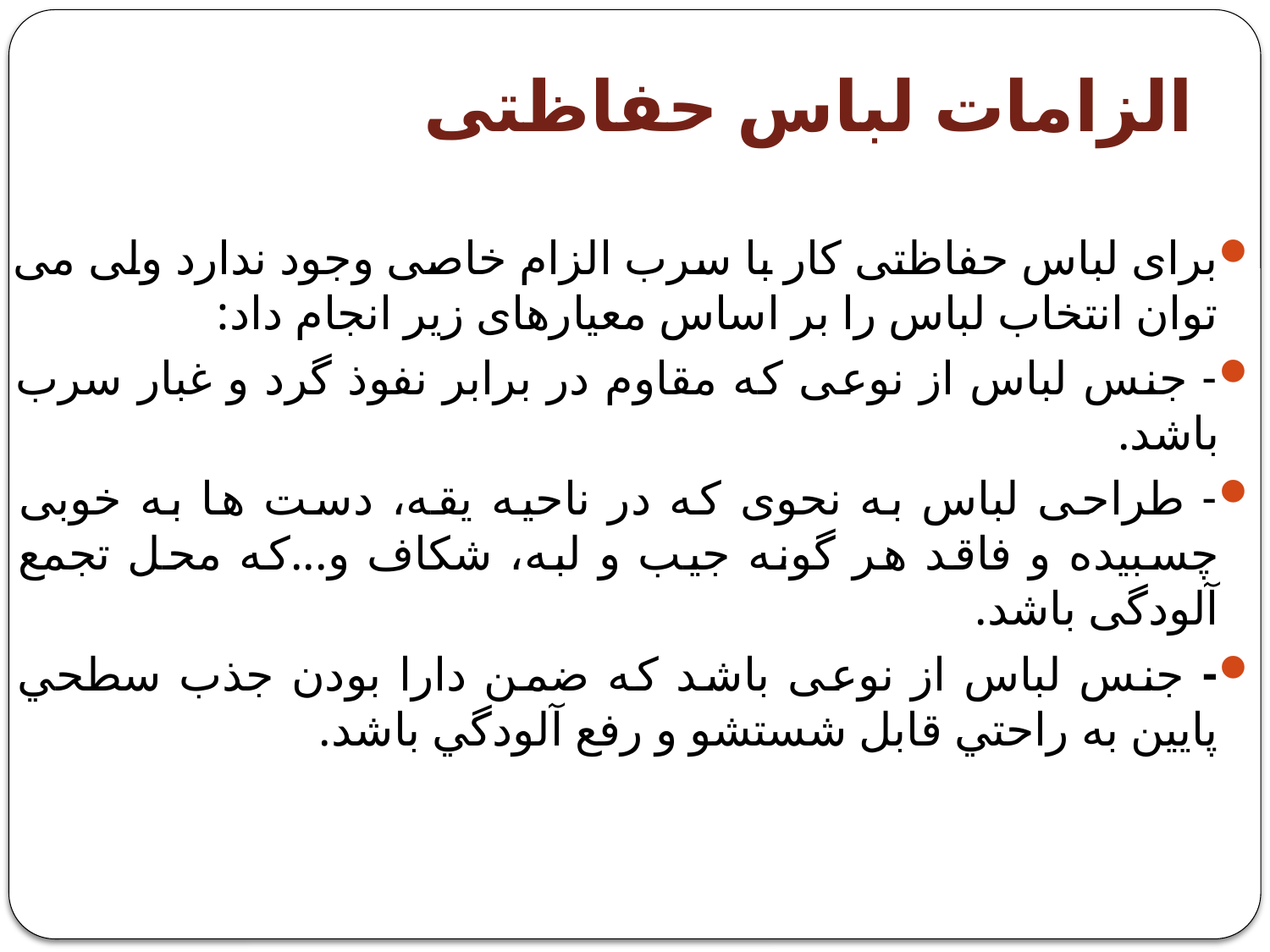

# الزامات لباس حفاظتی
برای لباس حفاظتی کار با سرب الزام خاصی وجود ندارد ولی می توان انتخاب لباس را بر اساس معیارهای زیر انجام داد:
- جنس لباس از نوعی که مقاوم در برابر نفوذ گرد و غبار سرب باشد.
- طراحی لباس به نحوی که در ناحیه یقه، دست ها به خوبی چسبیده و فاقد هر گونه جیب و لبه، شکاف و...که محل تجمع آلودگی باشد.
- جنس لباس از نوعی باشد که ضمن دارا بودن جذب سطحي پايين به راحتي قابل شستشو و رفع آلودگي باشد.